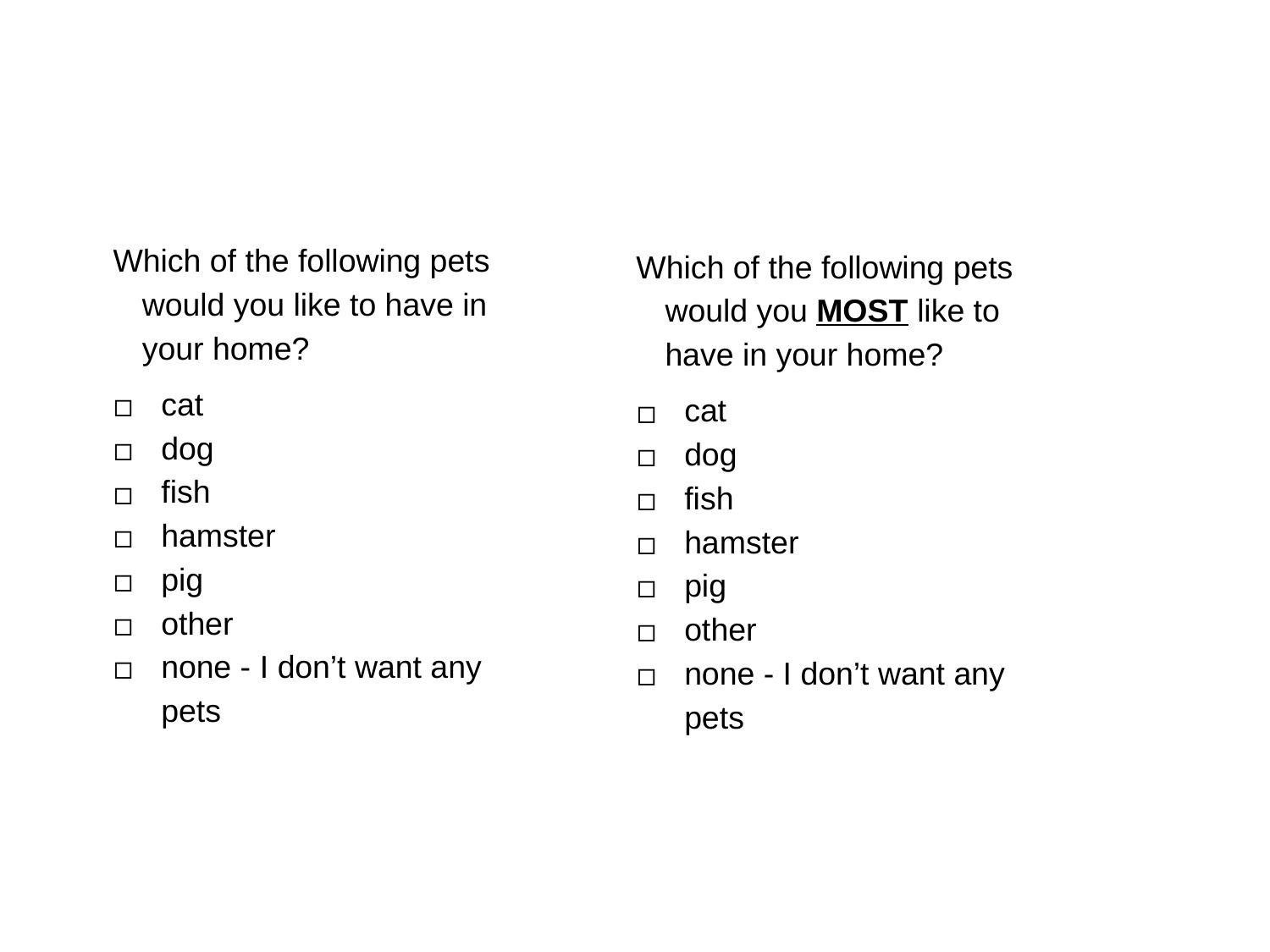

#
Which of the following pets would you like to have in your home?
cat
dog
fish
hamster
pig
other
none - I don’t want any pets
Which of the following pets would you MOST like to have in your home?
cat
dog
fish
hamster
pig
other
none - I don’t want any pets